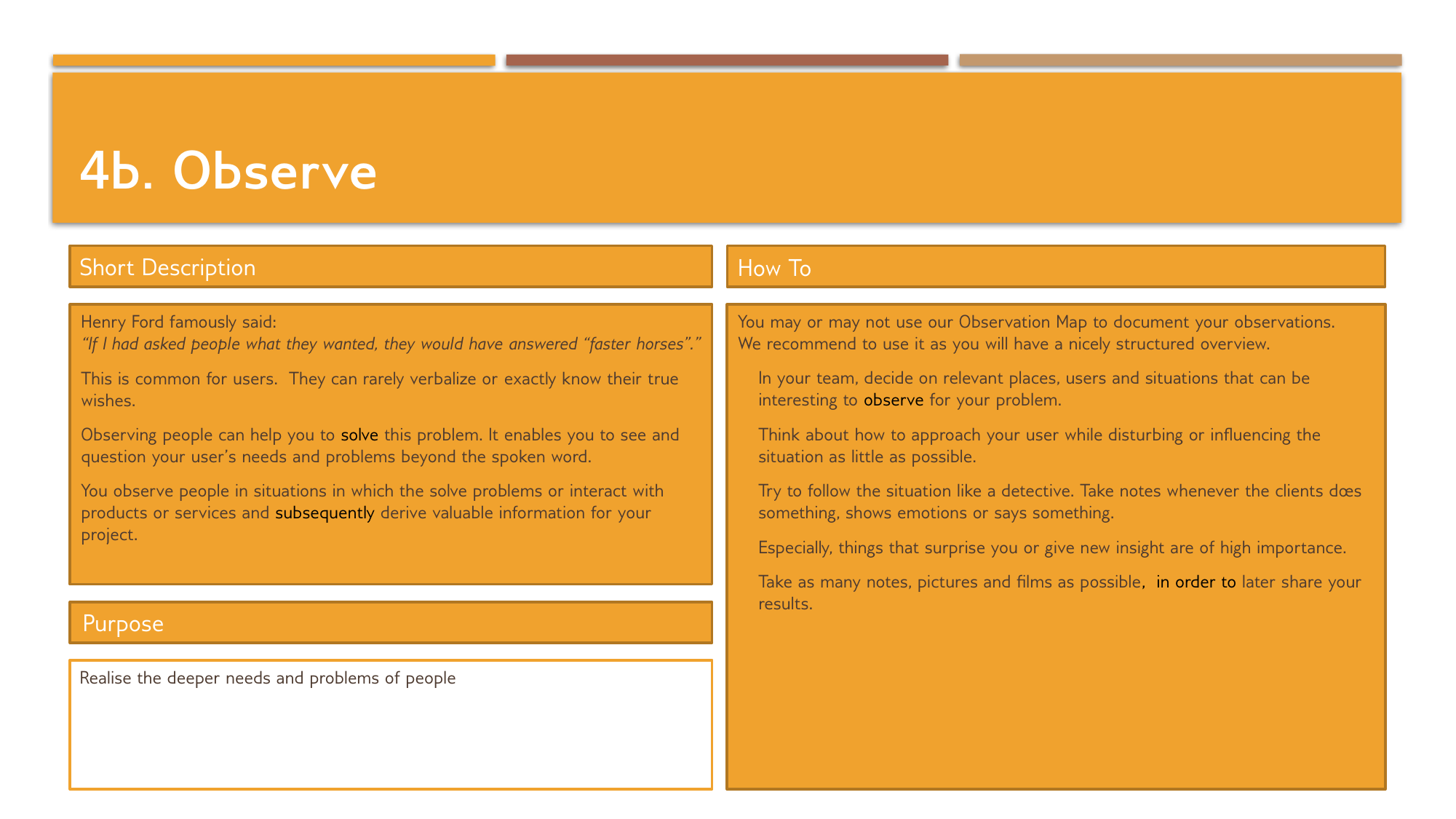

# 4b. Observe
Short Description
How To
You may or may not use our Observation Map to document your observations.
We recommend to use it as you will have a nicely structured overview.
In your team, decide on relevant places, users and situations that can be interesting to observe for your problem.
Think about how to approach your user while disturbing or influencing the situation as little as possible.
Try to follow the situation like a detective. Take notes whenever the clients does something, shows emotions or says something.
Especially, things that surprise you or give new insight are of high importance.
Take as many notes, pictures and films as possible,  in order to later share your results.

Henry Ford famously said:
“If I had asked people what they wanted, they would have answered “faster horses”.”
This is common for users.  They can rarely verbalize or exactly know their true wishes.
Observing people can help you to solve this problem. It enables you to see and question your user’s needs and problems beyond the spoken word.
You observe people in situations in which the solve problems or interact with products or services and subsequently derive valuable information for your project.
Purpose
Realise the deeper needs and problems of people